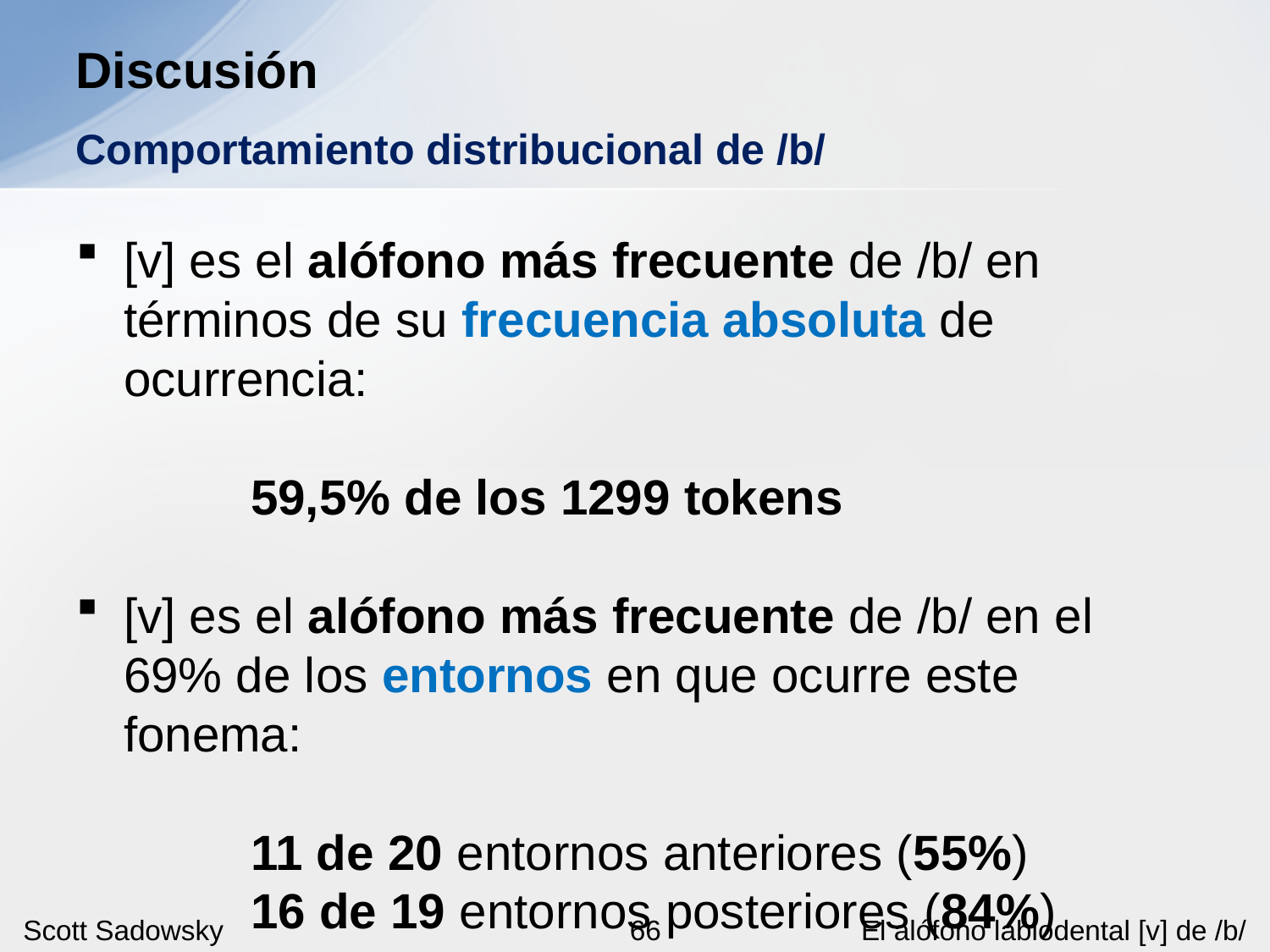

# Discusión
Comportamiento distribucional de /b/
[v] es el alófono más frecuente de /b/ en términos de su frecuencia absoluta de ocurrencia:
	59,5% de los 1299 tokens

[v] es el alófono más frecuente de /b/ en el 69% de los entornos en que ocurre este fonema:
		11 de 20 entornos anteriores (55%)
	16 de 19 entornos posteriores (84%)
Scott Sadowsky
66
El alófono labiodental [v] de /b/